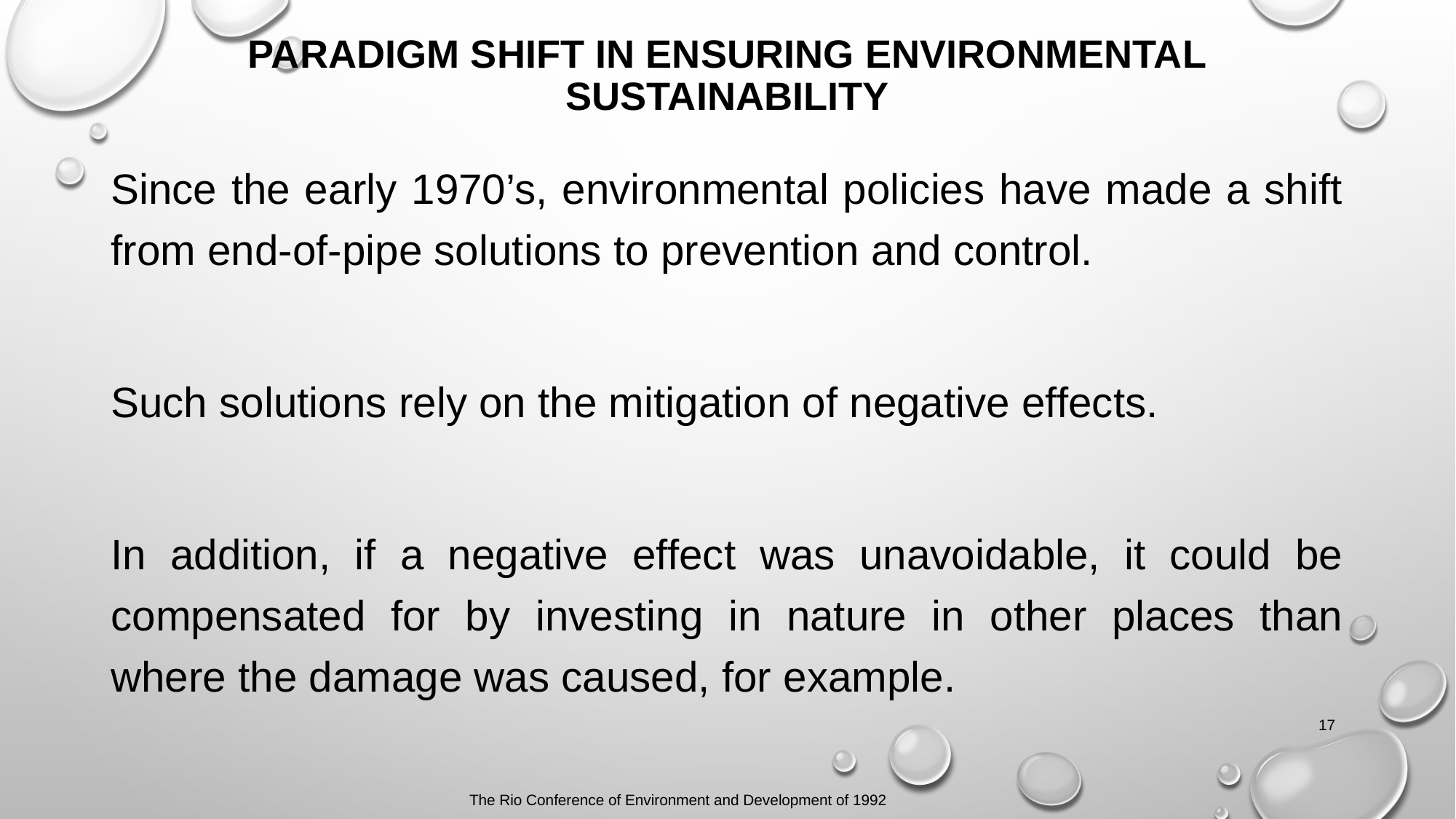

# Paradigm shift in ensuring ENVIRONMENTAL SUSTAINABILITY
Since the early 1970’s, environmental policies have made a shift from end-of-pipe solutions to prevention and control.

Such solutions rely on the mitigation of negative effects.

In addition, if a negative effect was unavoidable, it could be compensated for by investing in nature in other places than where the damage was caused, for example.
17
The Rio Conference of Environment and Development of 1992